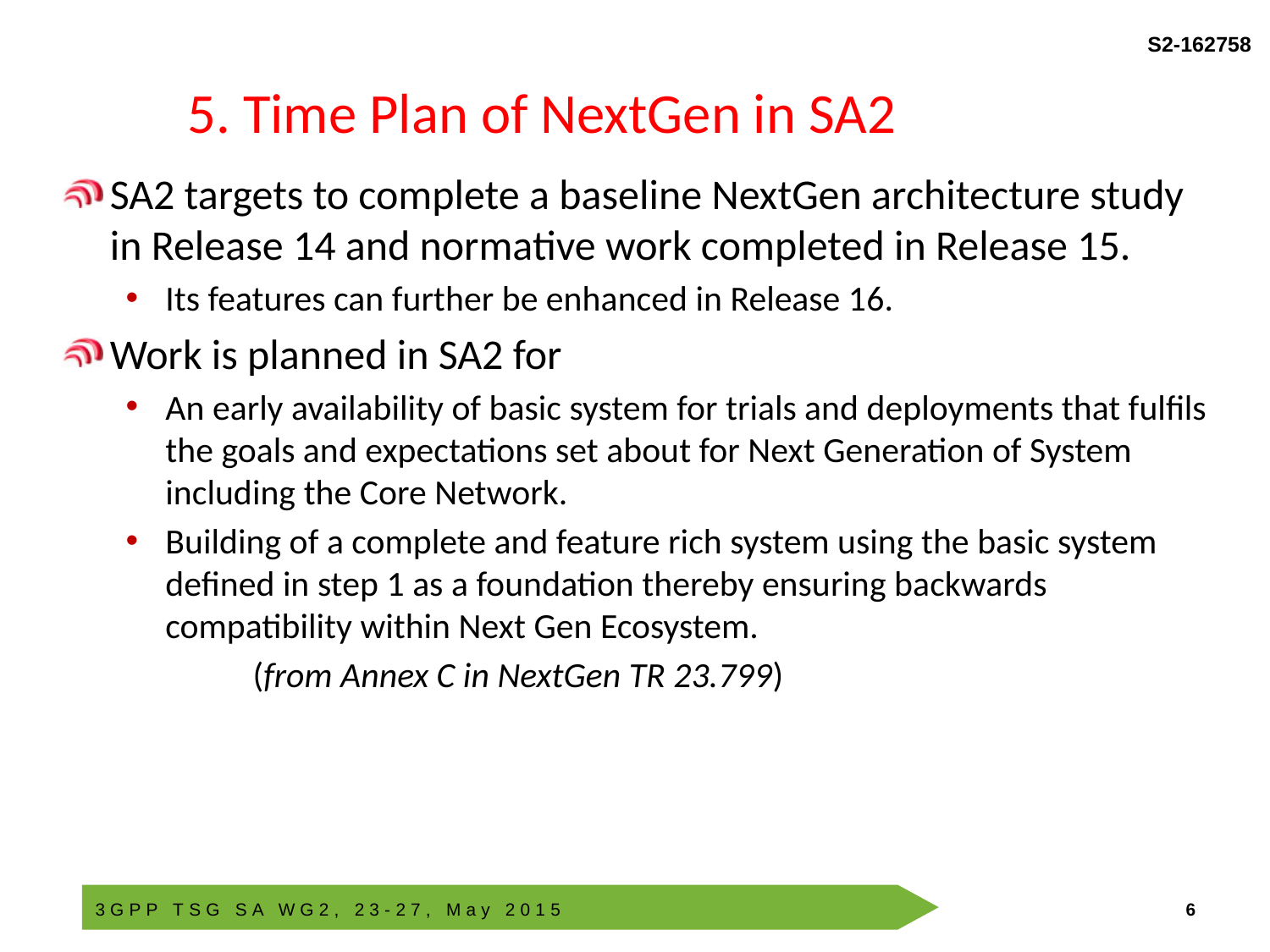

# 5. Time Plan of NextGen in SA2
SA2 targets to complete a baseline NextGen architecture study in Release 14 and normative work completed in Release 15.
Its features can further be enhanced in Release 16.
Work is planned in SA2 for
An early availability of basic system for trials and deployments that fulfils the goals and expectations set about for Next Generation of System including the Core Network.
Building of a complete and feature rich system using the basic system defined in step 1 as a foundation thereby ensuring backwards compatibility within Next Gen Ecosystem.
	(from Annex C in NextGen TR 23.799)